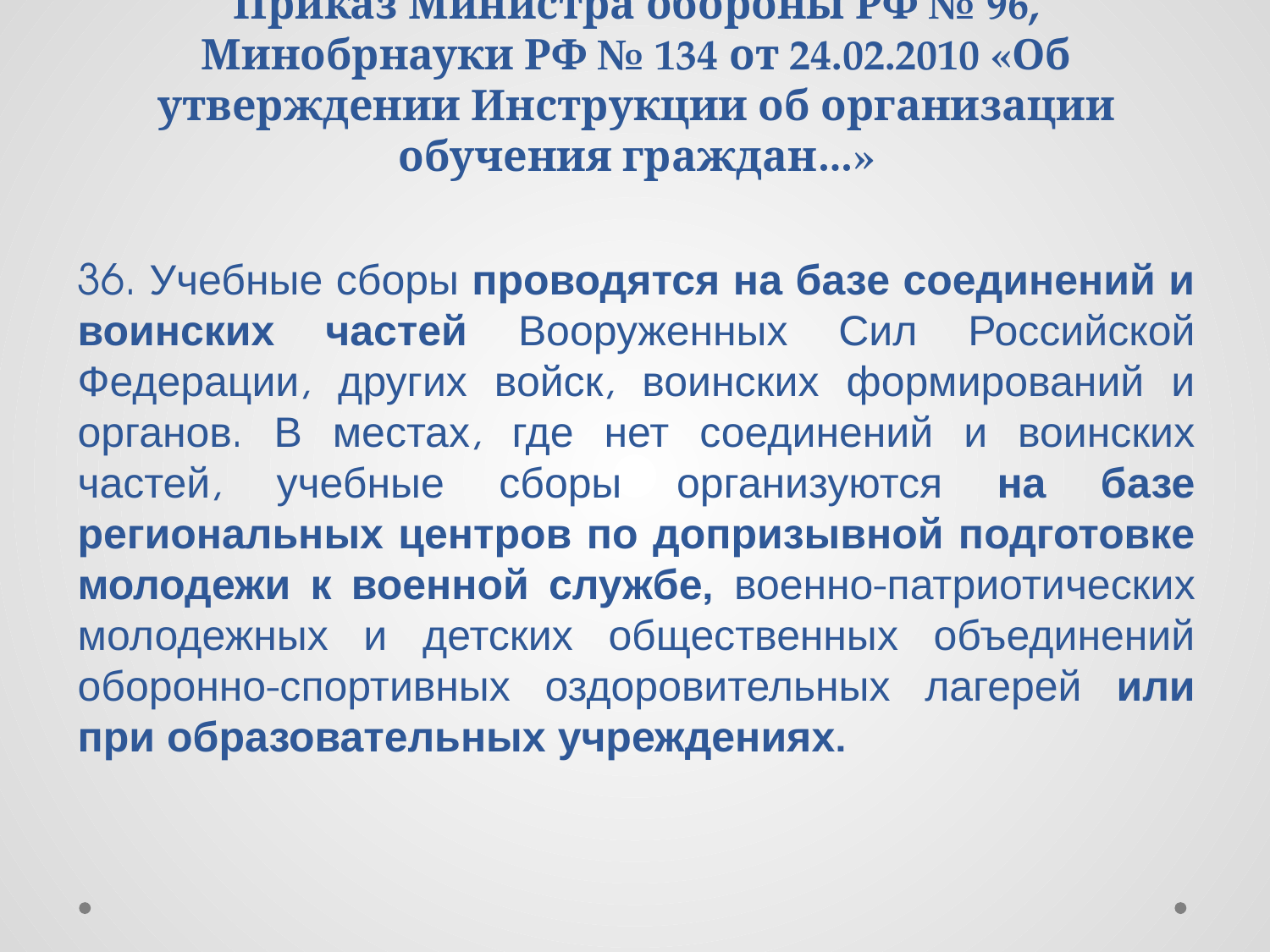

# Приказ Министра обороны РФ № 96, Минобрнауки РФ № 134 от 24.02.2010 «Об утверждении Инструкции об организации обучения граждан…»
36. Учебные сборы проводятся на базе соединений и воинских частей Вооруженных Сил Российской Федерации, других войск, воинских формирований и органов. В местах, где нет соединений и воинских частей, учебные сборы организуются на базе региональных центров по допризывной подготовке молодежи к военной службе, военно-патриотических молодежных и детских общественных объединений оборонно-спортивных оздоровительных лагерей или при образовательных учреждениях.